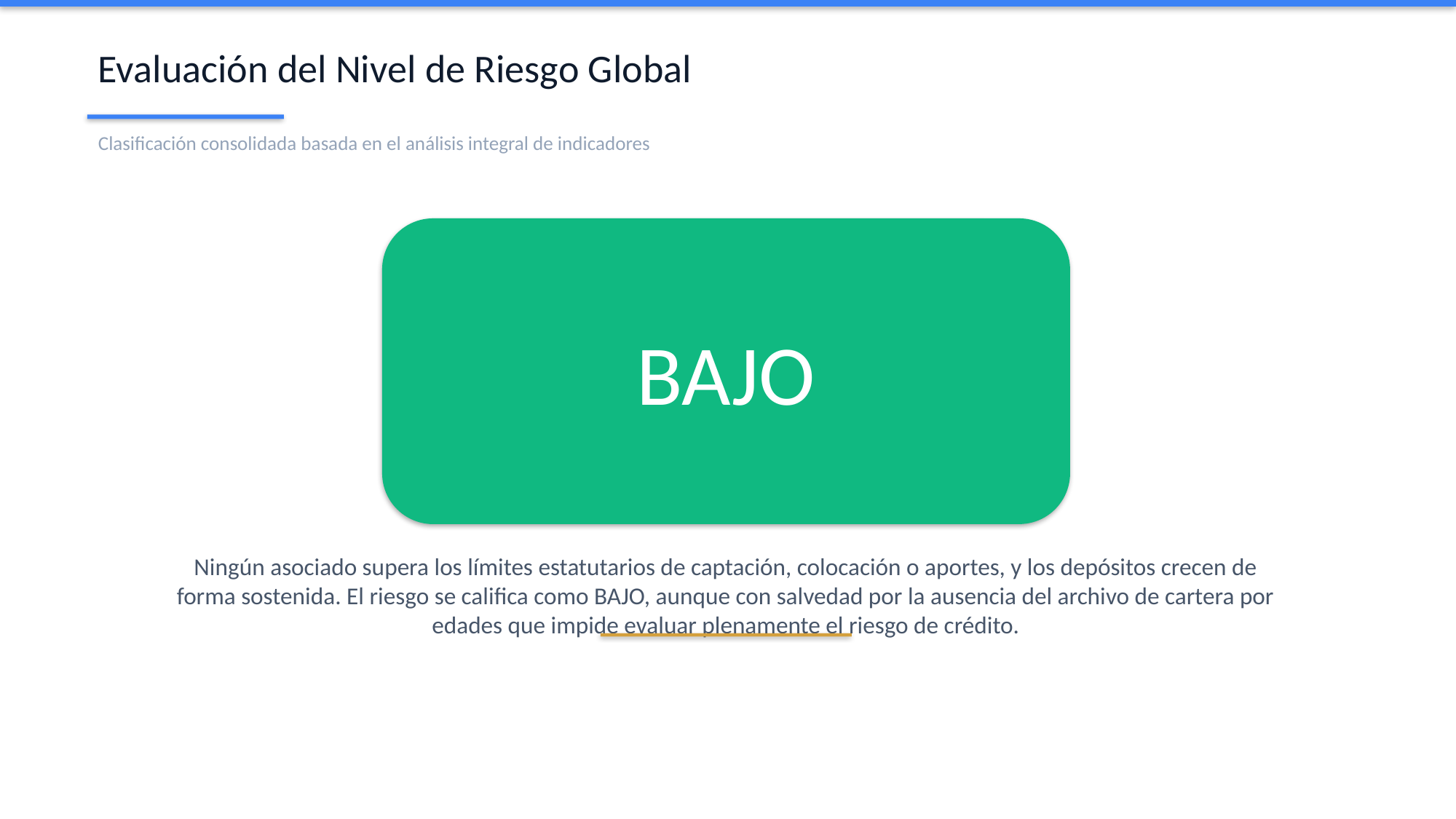

Evaluación del Nivel de Riesgo Global

Clasificación consolidada basada en el análisis integral de indicadores
BAJO
Ningún asociado supera los límites estatutarios de captación, colocación o aportes, y los depósitos crecen de forma sostenida. El riesgo se califica como BAJO, aunque con salvedad por la ausencia del archivo de cartera por edades que impide evaluar plenamente el riesgo de crédito.